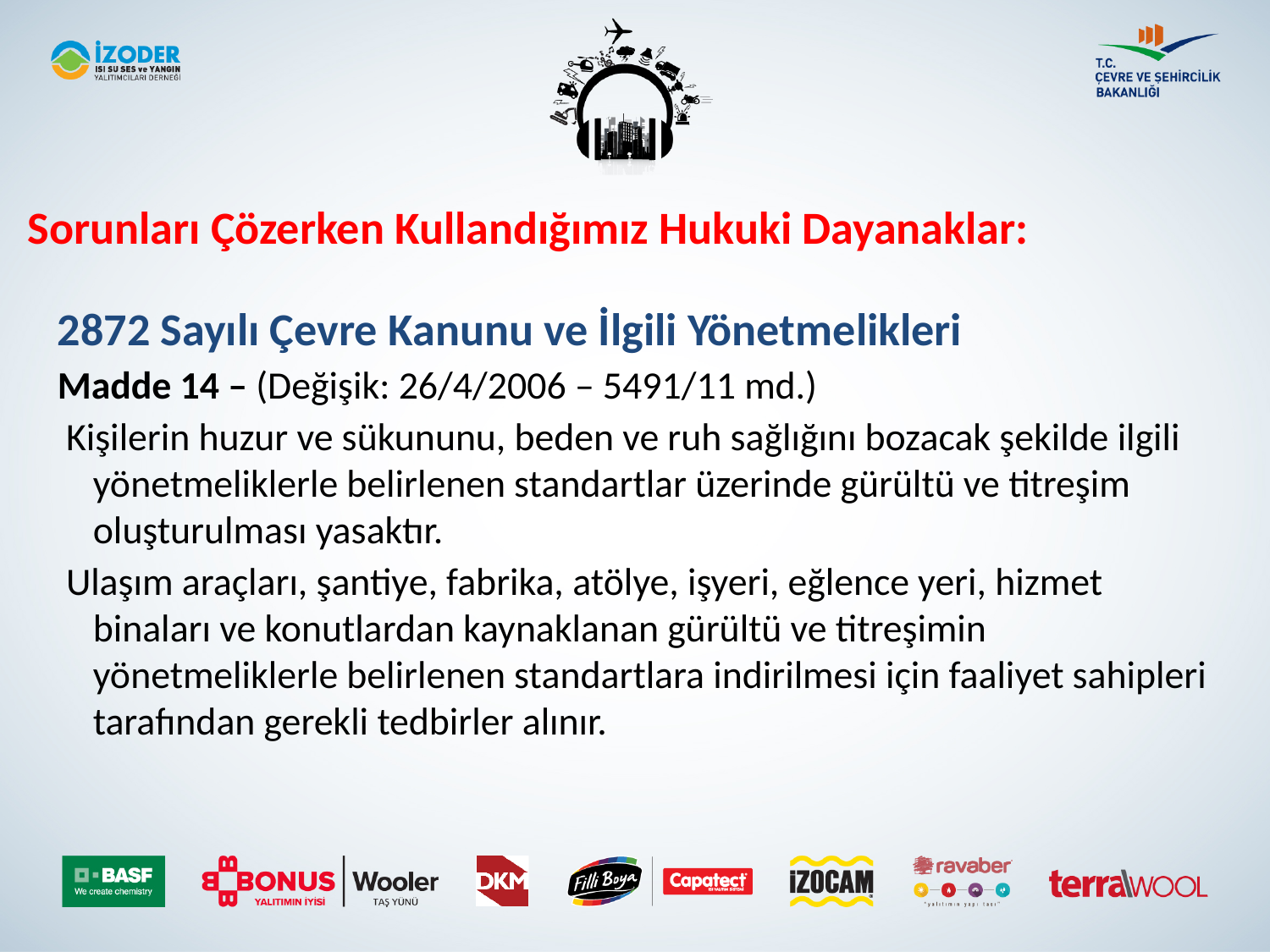

Sorunları Çözerken Kullandığımız Hukuki Dayanaklar:
2872 Sayılı Çevre Kanunu ve İlgili Yönetmelikleri
Madde 14 – (Değişik: 26/4/2006 – 5491/11 md.)
 Kişilerin huzur ve sükununu, beden ve ruh sağlığını bozacak şekilde ilgili yönetmeliklerle belirlenen standartlar üzerinde gürültü ve titreşim oluşturulması yasaktır.
 Ulaşım araçları, şantiye, fabrika, atölye, işyeri, eğlence yeri, hizmet binaları ve konutlardan kaynaklanan gürültü ve titreşimin yönetmeliklerle belirlenen standartlara indirilmesi için faaliyet sahipleri tarafından gerekli tedbirler alınır.